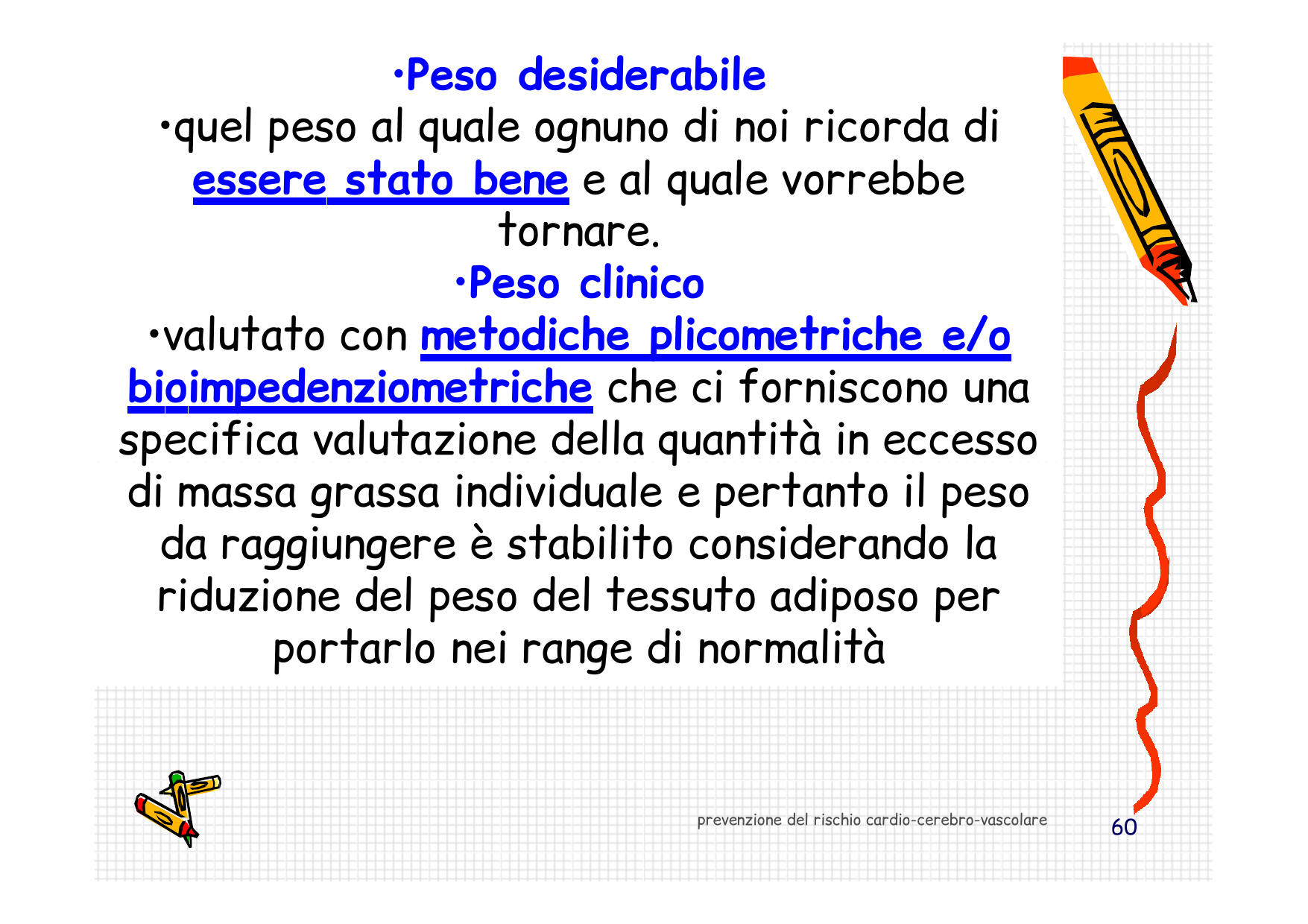

•Peso	desiderabile
•quel peso al quale ognuno di noi ricorda di essere stato bene e al quale vorrebbe tornare.
•Peso	clinico
•valutato con metodiche plicometriche e/o bioimpedenziometriche che ci forniscono una specifica valutazione della quantità in eccesso di massa grassa individuale e pertanto il peso da raggiungere è stabilito considerando la riduzione del peso del tessuto adiposo per portarlo nei range di normalità

Provincia Milano 1

prevenzione del rischio cardio-cerebro-vascolare

60